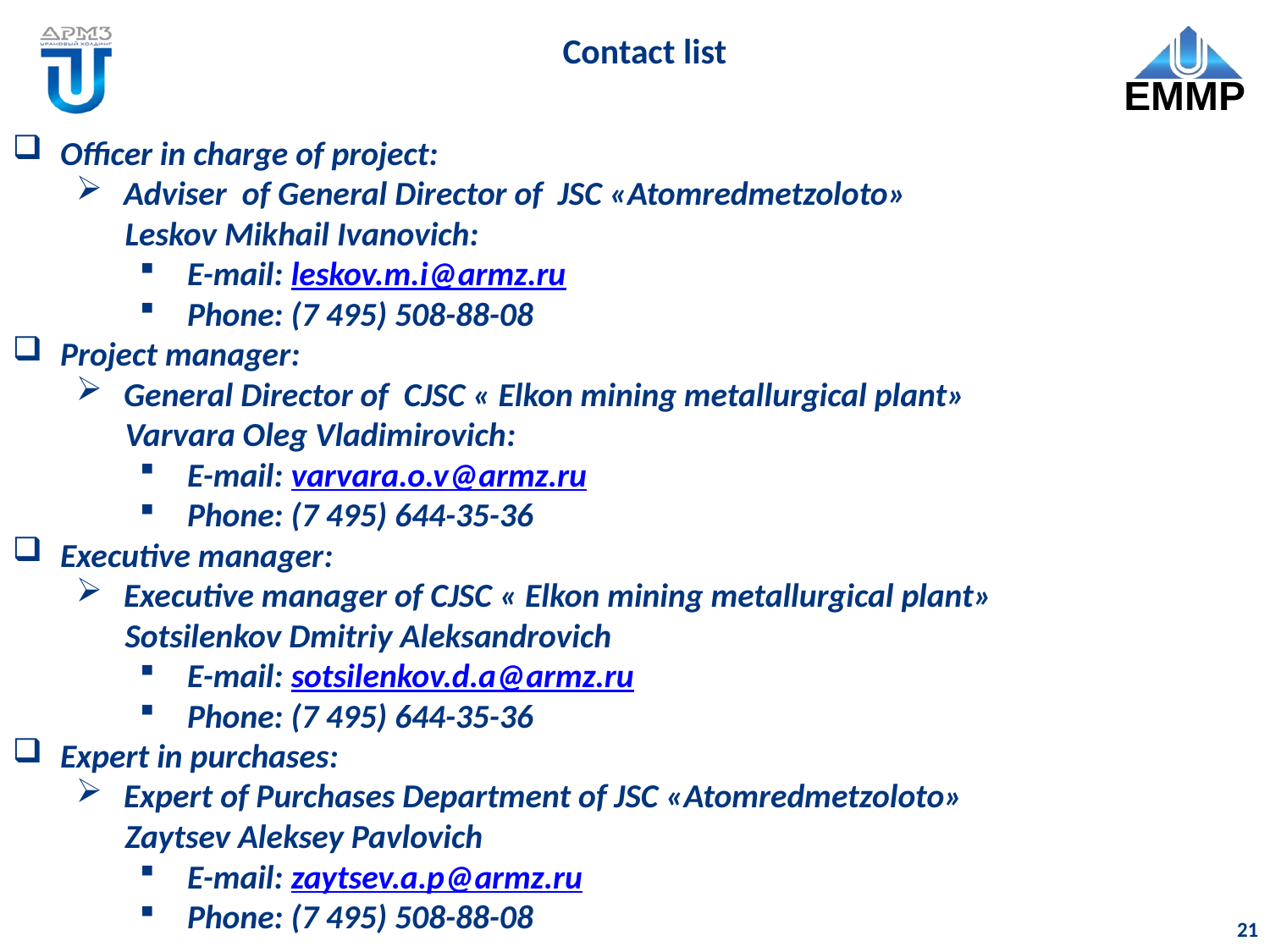

# Contact list
Officer in charge of project:
Adviser  of General Director of  JSC «Atomredmetzoloto»
Leskov Mikhail Ivanovich:
E-mail: leskov.m.i@armz.ru
Phone: (7 495) 508-88-08
Project manager:
General Director of  CJSC « Elkon mining metallurgical plant»
Varvara Oleg Vladimirovich:
E-mail: varvara.o.v@armz.ru
Phone: (7 495) 644-35-36
Executive manager:
Executive manager of CJSC « Elkon mining metallurgical plant»
Sotsilenkov Dmitriy Aleksandrovich
E-mail: sotsilenkov.d.a@armz.ru
Phone: (7 495) 644-35-36
Expert in purchases:
Expert of Purchases Department of JSC «Atomredmetzoloto»
Zaytsev Aleksey Pavlovich
E-mail: zaytsev.a.p@armz.ru
Phone: (7 495) 508-88-08
21